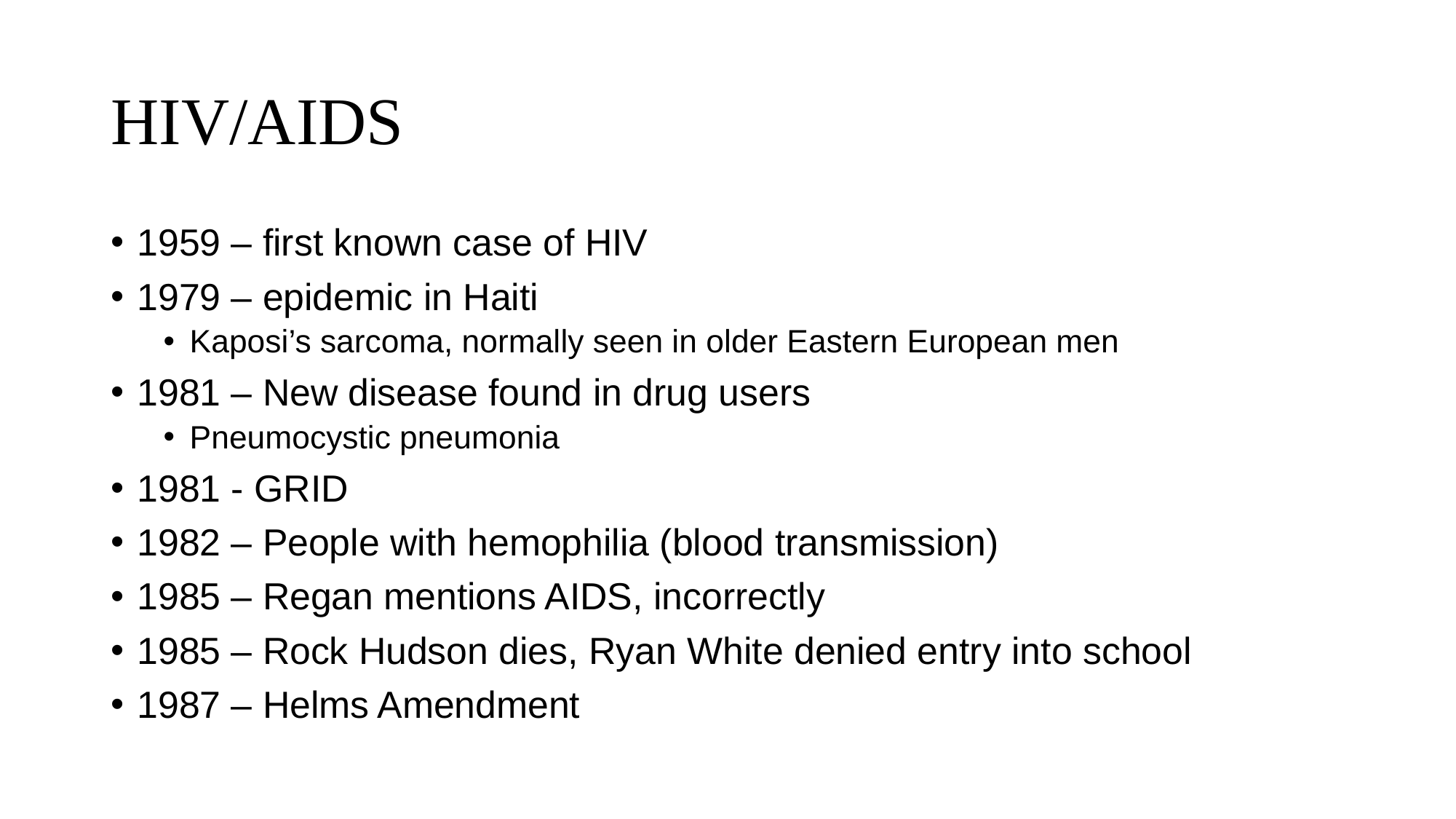

# HIV/AIDS
1959 – first known case of HIV
1979 – epidemic in Haiti
Kaposi’s sarcoma, normally seen in older Eastern European men
1981 – New disease found in drug users
Pneumocystic pneumonia
1981 - GRID
1982 – People with hemophilia (blood transmission)
1985 – Regan mentions AIDS, incorrectly
1985 – Rock Hudson dies, Ryan White denied entry into school
1987 – Helms Amendment